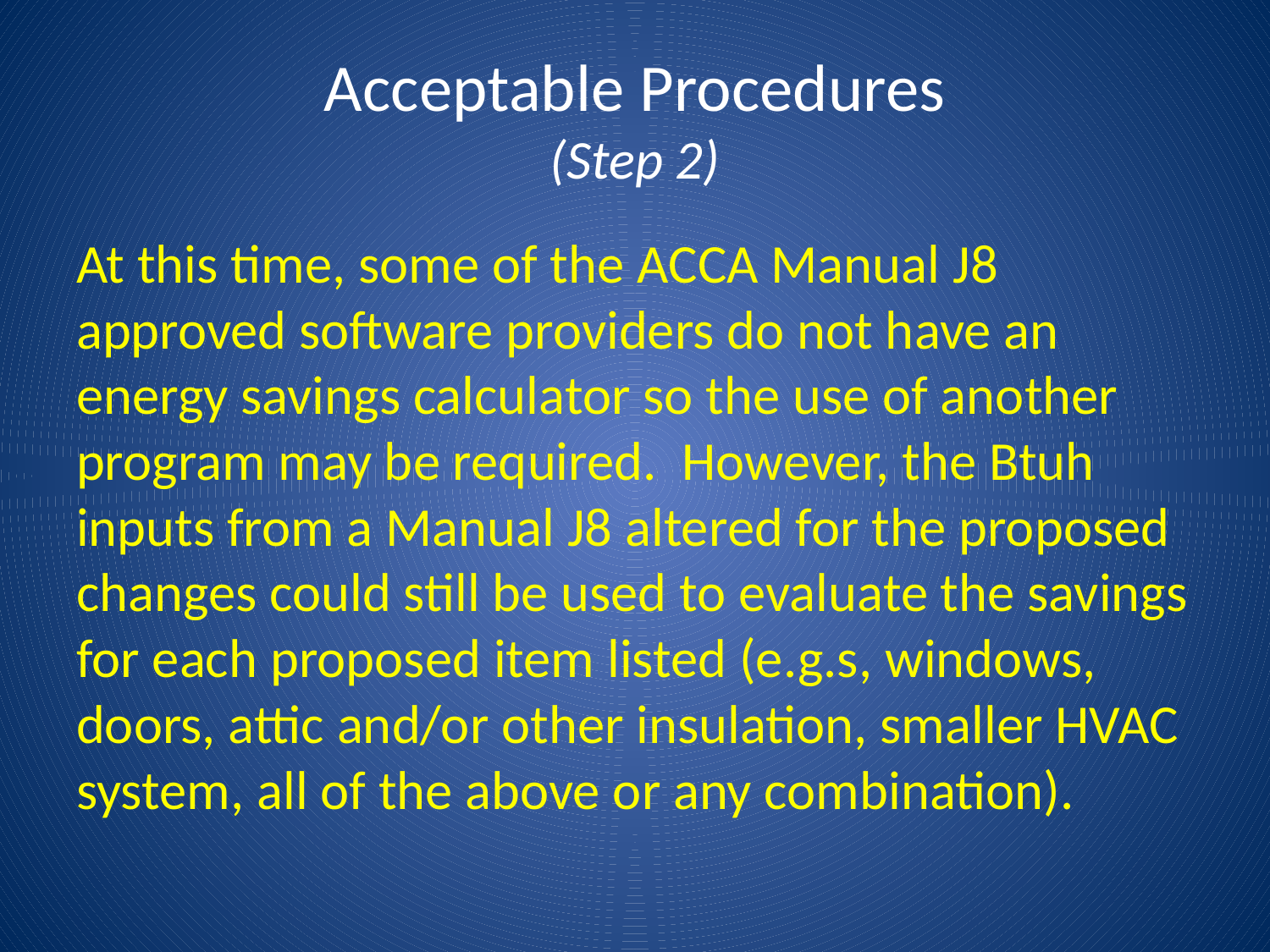

# Acceptable Procedures (Step 2)
At this time, some of the ACCA Manual J8 approved software providers do not have an energy savings calculator so the use of another program may be required.  However, the Btuh inputs from a Manual J8 altered for the proposed changes could still be used to evaluate the savings for each proposed item listed (e.g.s, windows, doors, attic and/or other insulation, smaller HVAC system, all of the above or any combination).